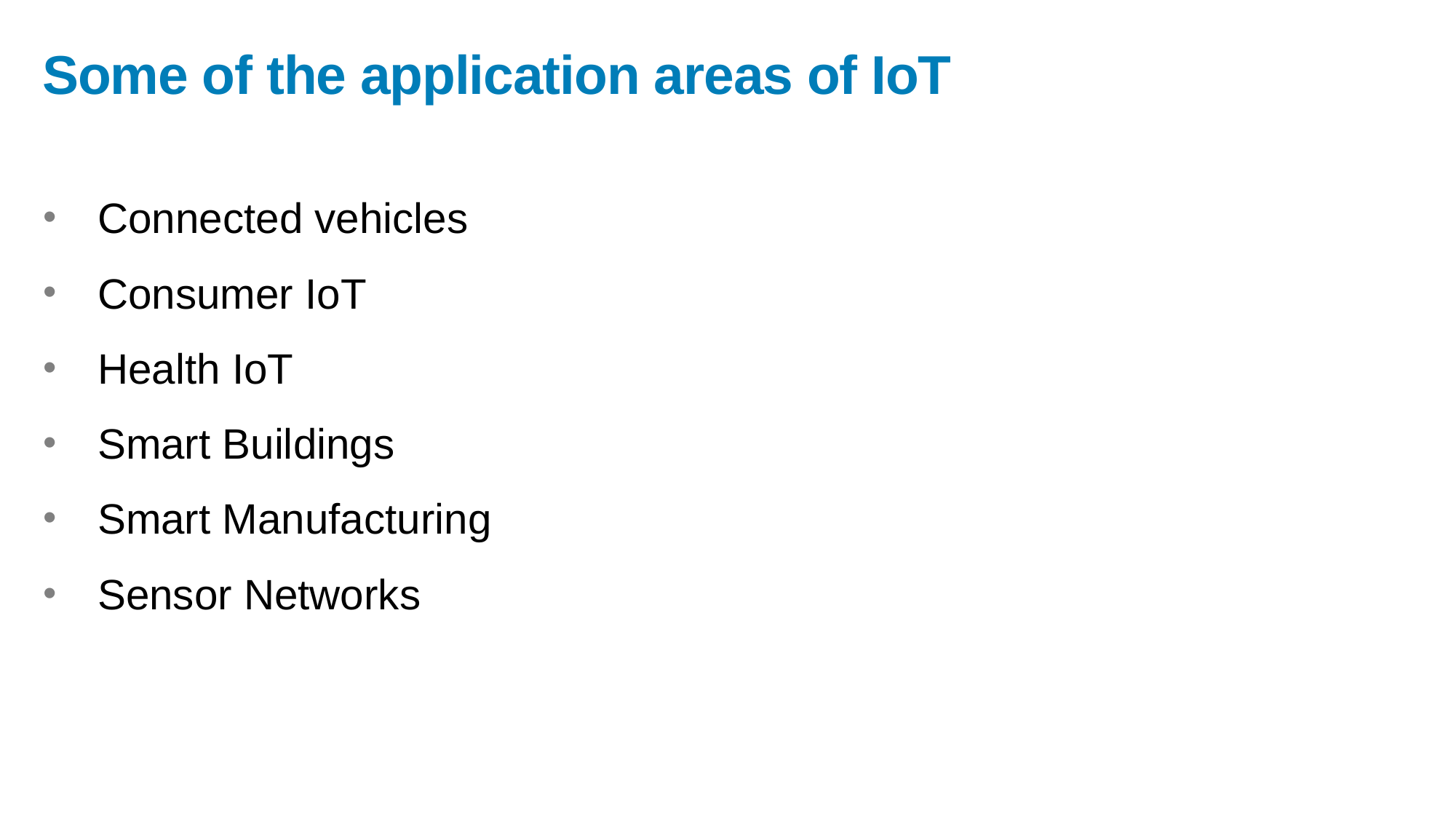

# Some of the application areas of IoT
Connected vehicles
Consumer IoT
Health IoT
Smart Buildings
Smart Manufacturing
Sensor Networks